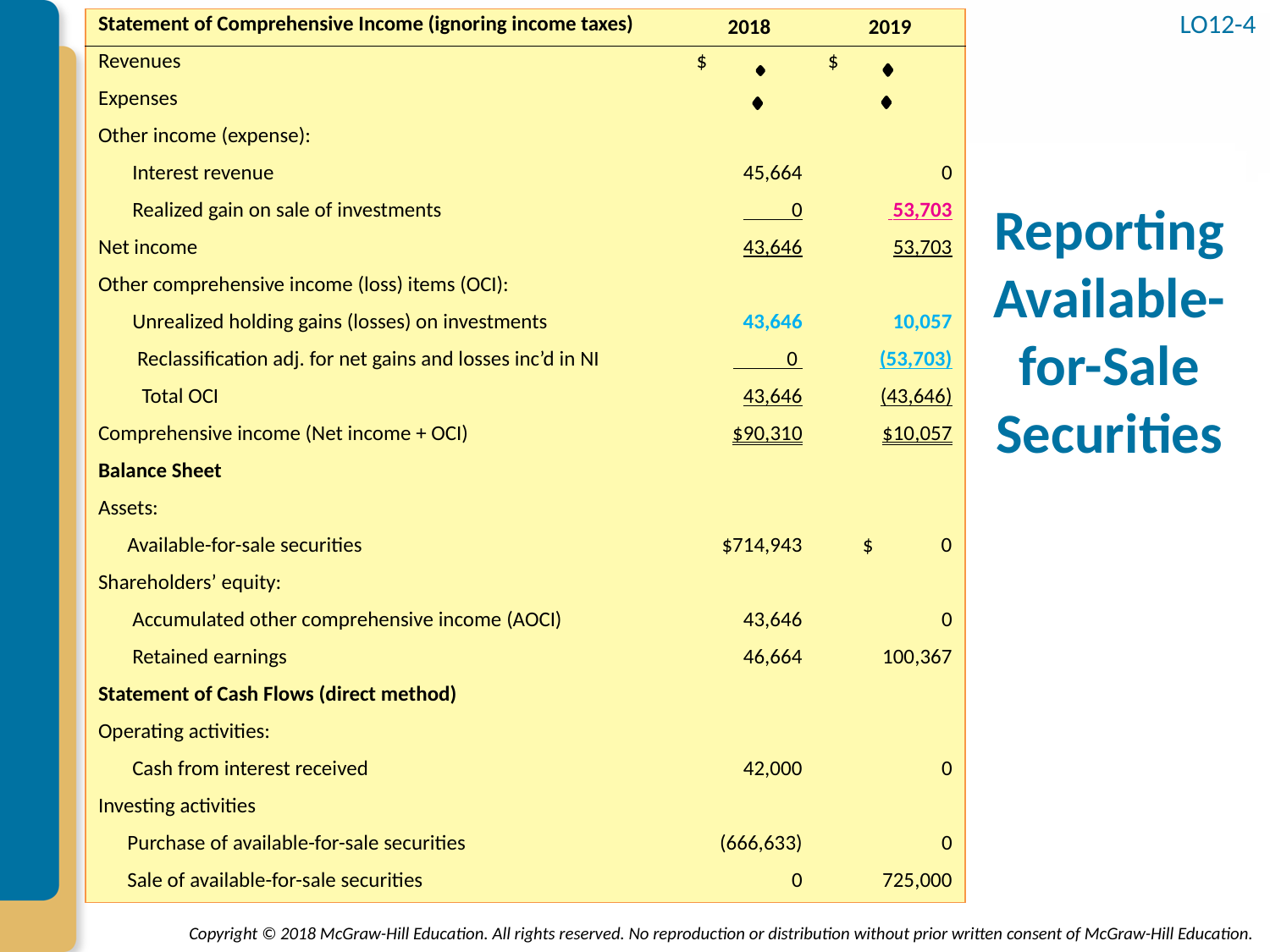

LO12-4
| Statement of Comprehensive Income (ignoring income taxes) | 2018 | 2019 |
| --- | --- | --- |
| Revenues | $ | $ |
| Expenses |  |  |
| Other income (expense): |  |  |
| Interest revenue | 45,664 | 0 |
| Realized gain on sale of investments | 0 | 53,703 |
| Net income | 43,646 | 53,703 |
| Other comprehensive income (loss) items (OCI): |  |  |
| Unrealized holding gains (losses) on investments | 43,646 | 10,057 |
| Reclassification adj. for net gains and losses inc’d in NI | 0 | (53,703) |
| Total OCI | 43,646 | (43,646) |
| Comprehensive income (Net income + OCI) | $90,310 | $10,057 |
| Balance Sheet |  |  |
| Assets: |  |  |
| Available-for-sale securities | $714,943 | $ 0 |
| Shareholders’ equity: |  |  |
| Accumulated other comprehensive income (AOCI) | 43,646 | 0 |
| Retained earnings | 46,664 | 100,367 |
| Statement of Cash Flows (direct method) |  |  |
| Operating activities: |  |  |
| Cash from interest received | 42,000 | 0 |
| Investing activities |  |  |
| Purchase of available-for-sale securities | (666,633) | 0 |
| Sale of available-for-sale securities | 0 | 725,000 |

# Reporting Available- for-Sale Securities